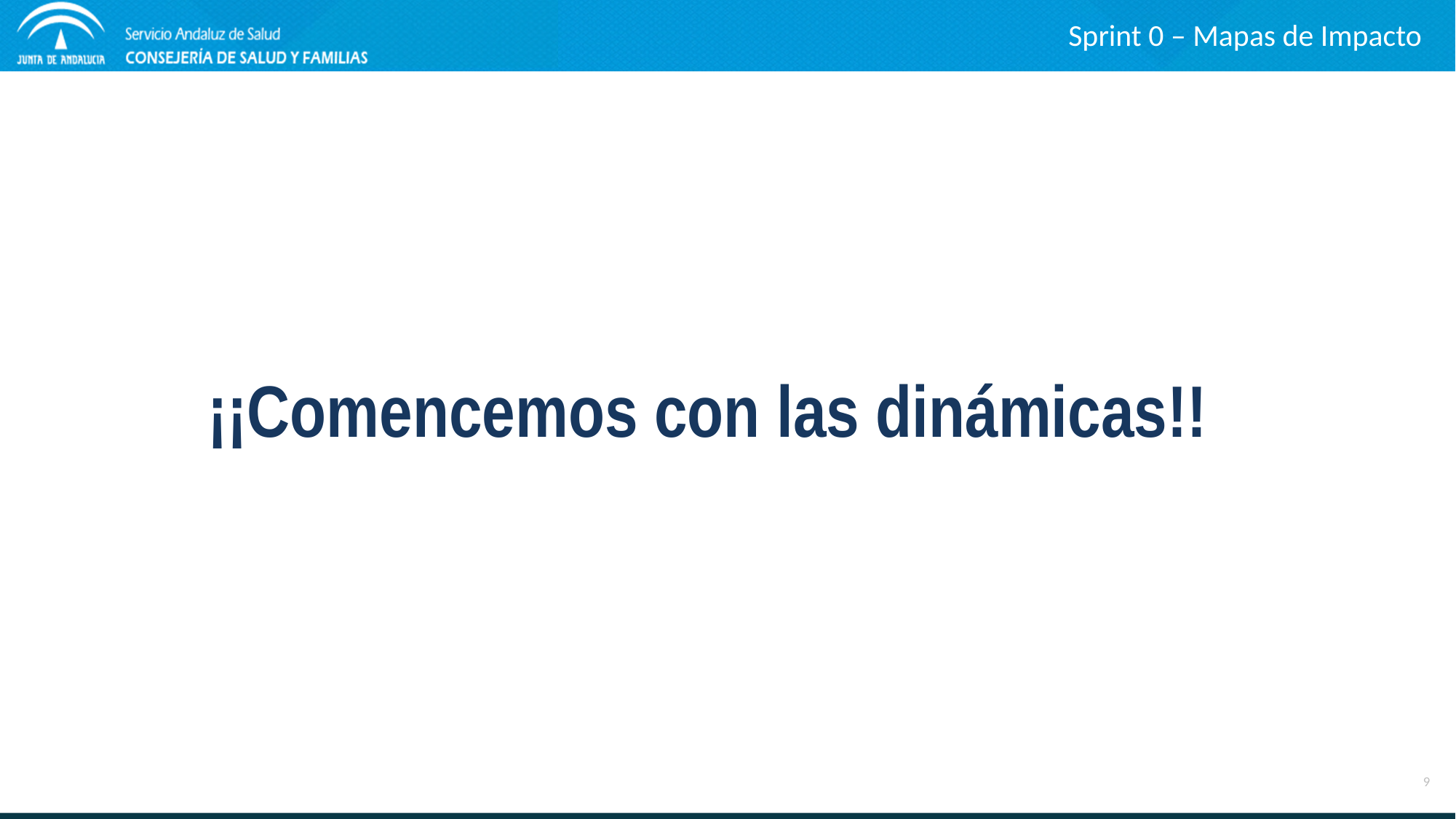

Sprint 0 – Mapas de Impacto
¡¡Comencemos con las dinámicas!!
9